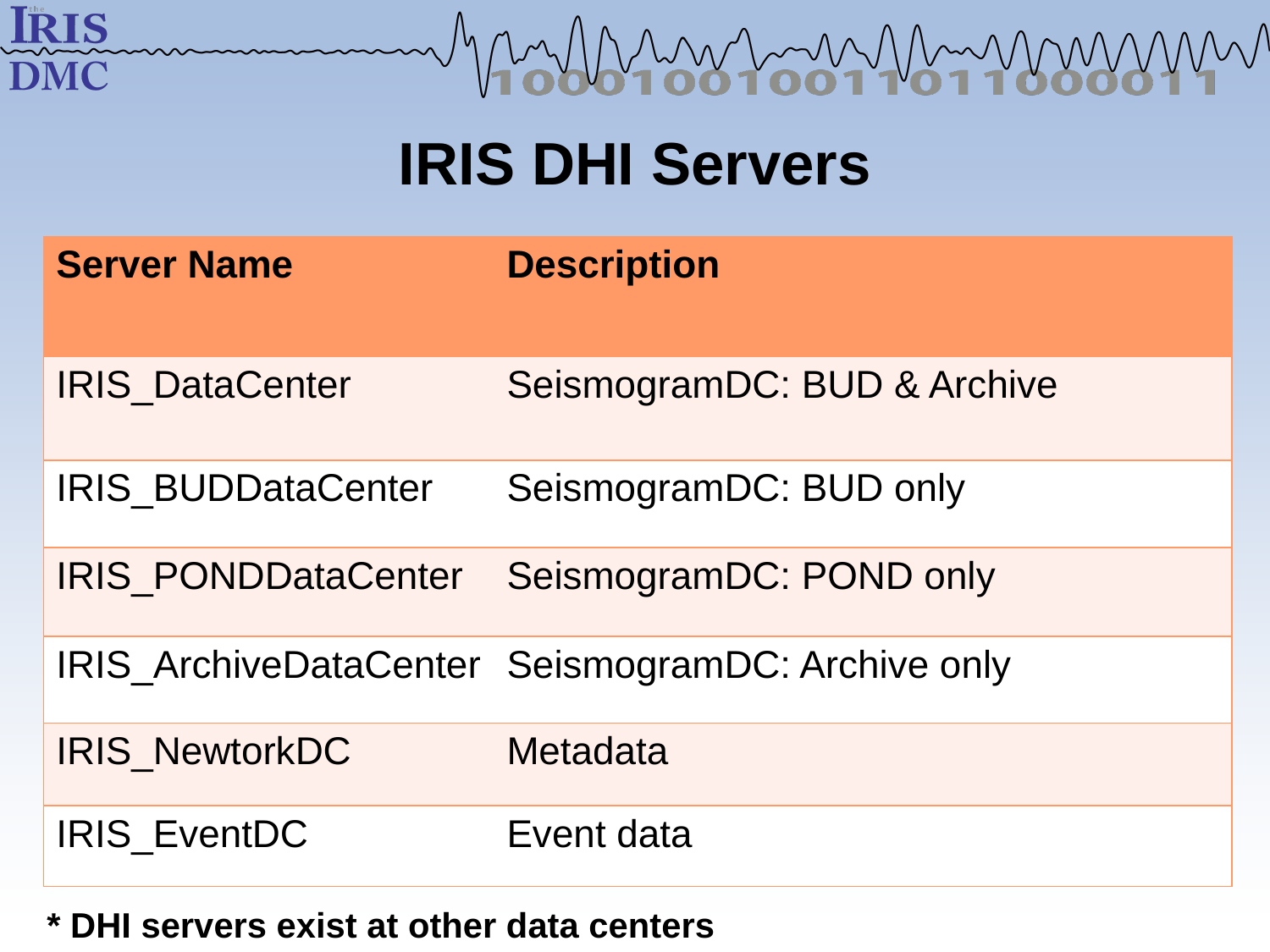

# IRIS DHI Servers
| Server Name | Description |
| --- | --- |
| IRIS\_DataCenter | SeismogramDC: BUD & Archive |
| IRIS\_BUDDataCenter | SeismogramDC: BUD only |
| IRIS\_PONDDataCenter | SeismogramDC: POND only |
| IRIS\_ArchiveDataCenter | SeismogramDC: Archive only |
| IRIS\_NewtorkDC | Metadata |
| IRIS\_EventDC | Event data |
* DHI servers exist at other data centers